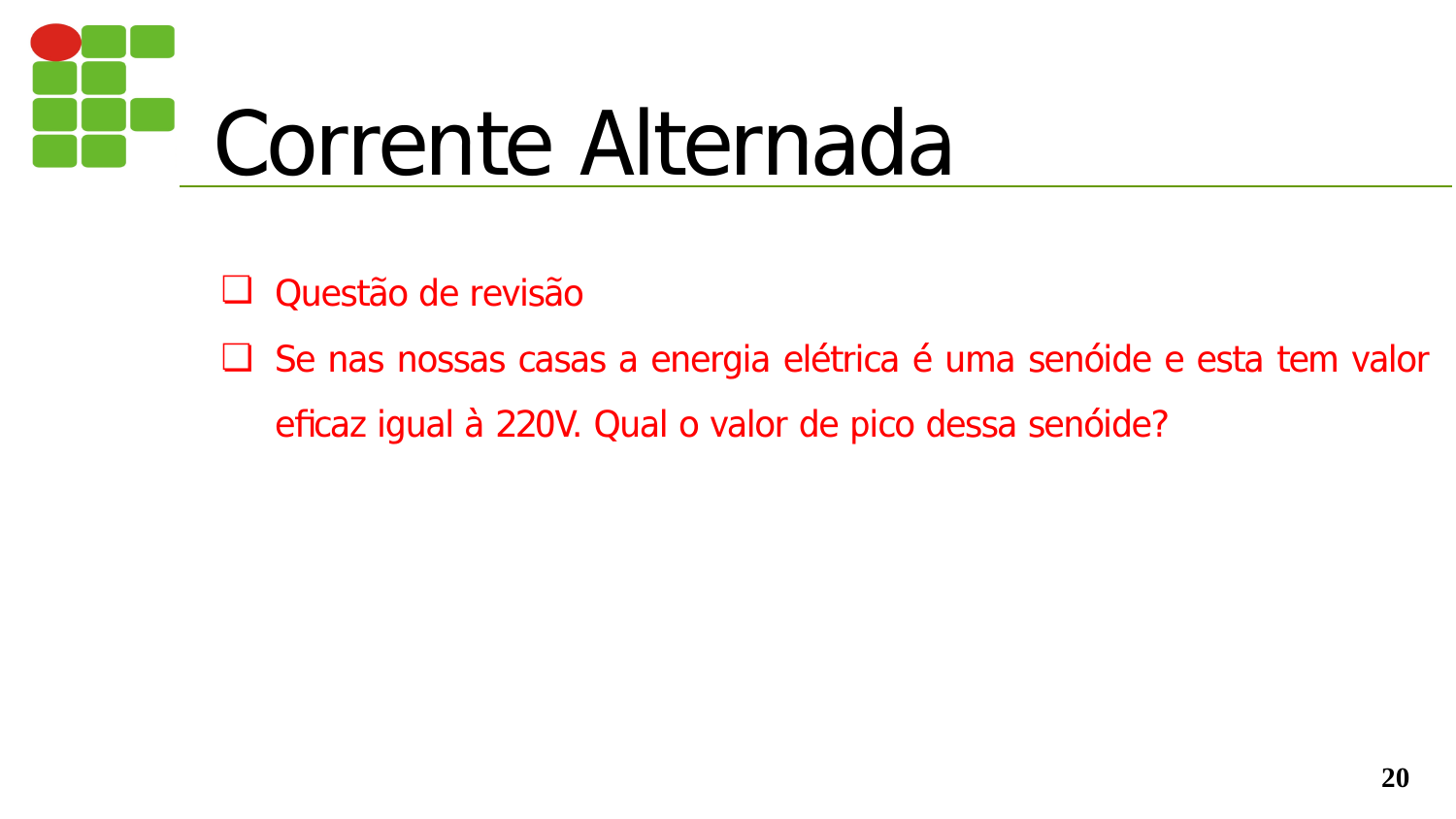

# Corrente Alternada
Questão de revisão
Se nas nossas casas a energia elétrica é uma senóide e esta tem valor eficaz igual à 220V. Qual o valor de pico dessa senóide?
20